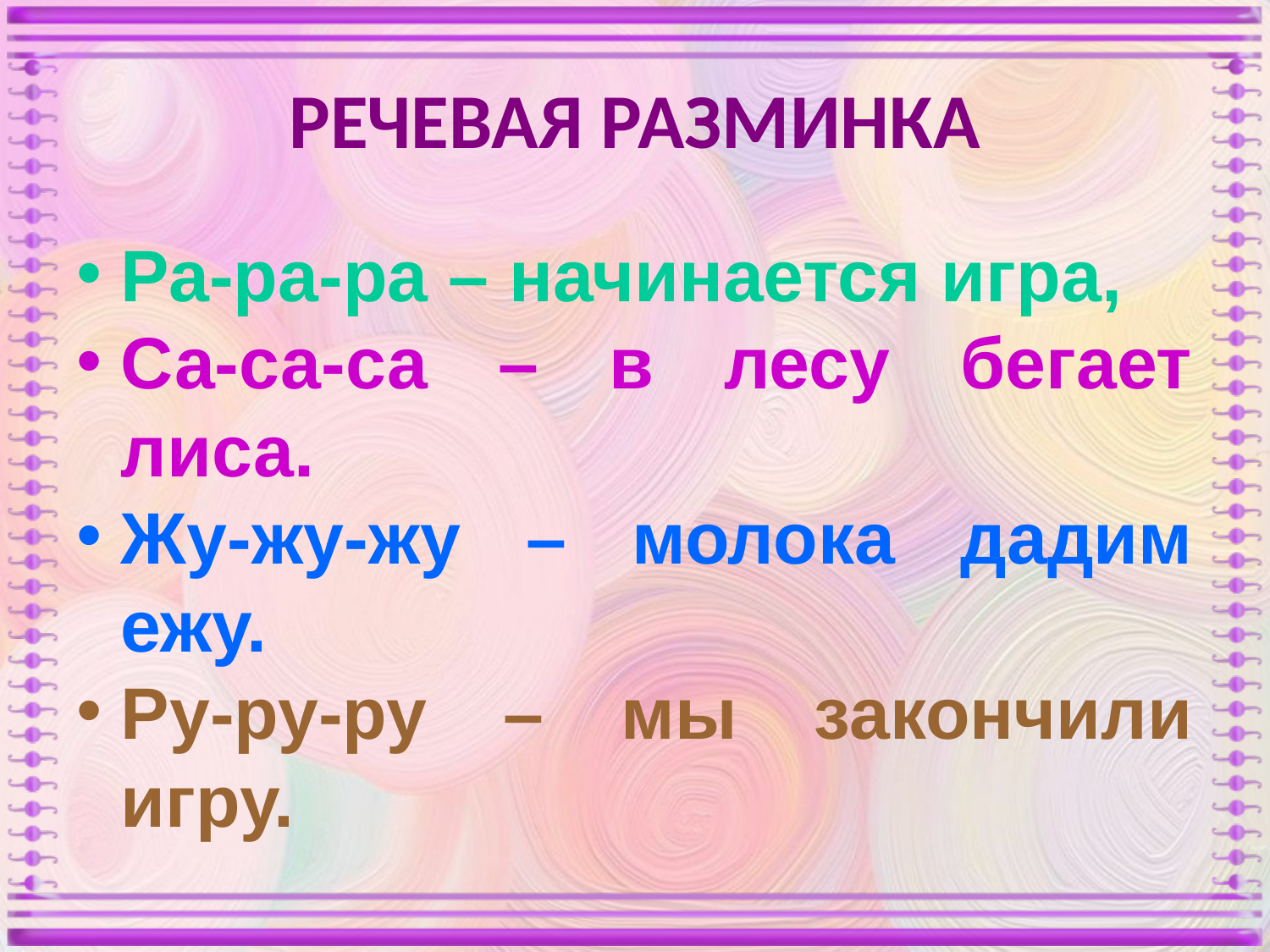

# РЕЧЕВАЯ РАЗМИНКА
Ра-ра-ра – начинается игра,
Са-са-са – в лесу бегает лиса.
Жу-жу-жу – молока дадим ежу.
Ру-ру-ру – мы закончили игру.